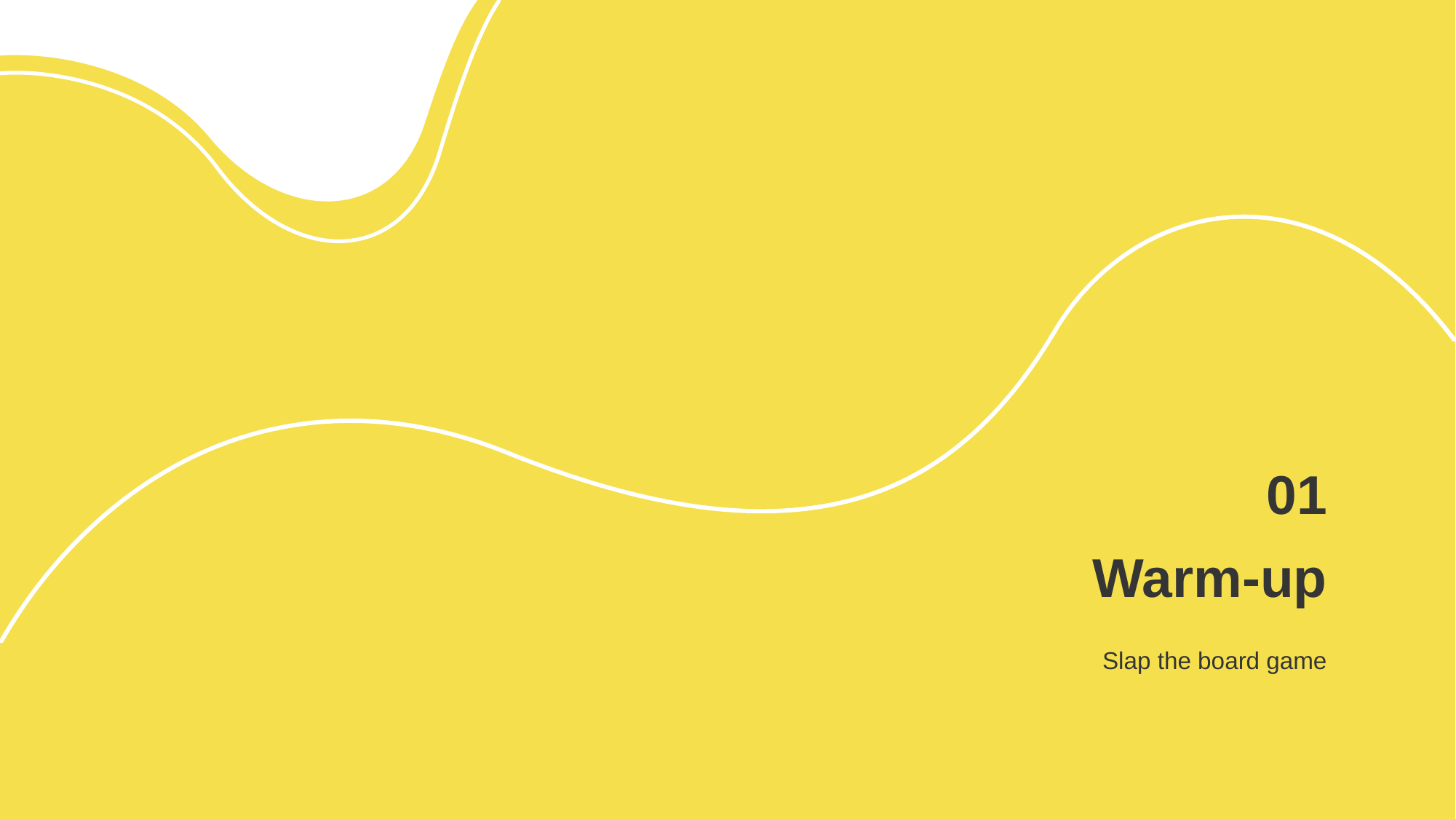

01
# Warm-up
Slap the board game